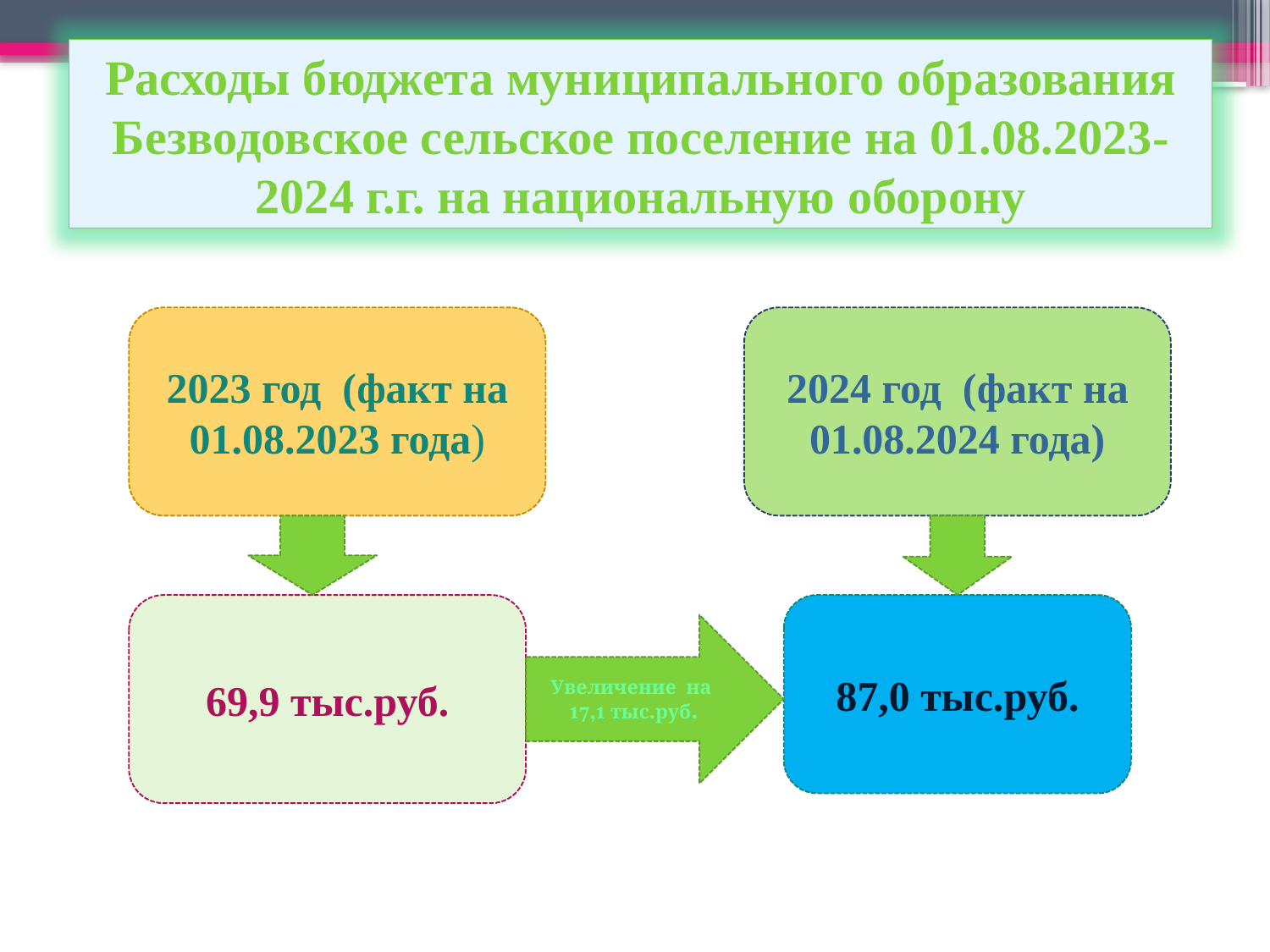

Расходы бюджета муниципального образования Безводовское сельское поселение на 01.08.2023-2024 г.г. на национальную оборону
2023 год  (факт на 01.08.2023 года)
2024 год  (факт на 01.08.2024 года)

69,9 тыс.руб.
87,0 тыс.руб.
Увеличение  на  17,1 тыс.руб.